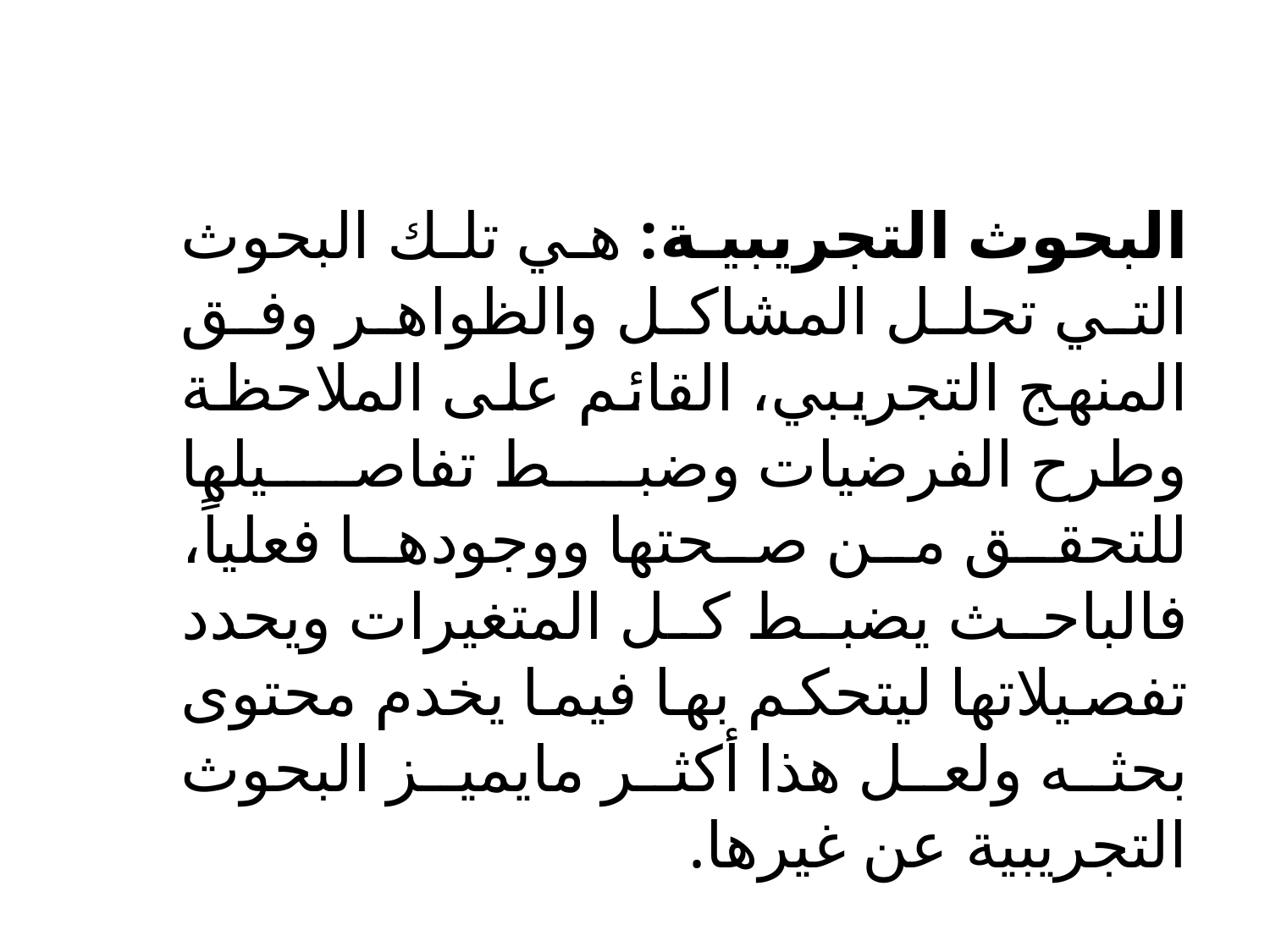

البحوث التجريبية: هي تلك البحوث التي تحلل المشاكل والظواهر وفق المنهج التجريبي، القائم على الملاحظة وطرح الفرضيات وضبط تفاصيلها للتحقق من صحتها ووجودها فعلياً، فالباحث يضبط كل المتغيرات ويحدد تفصيلاتها ليتحكم بها فيما يخدم محتوى بحثه ولعل هذا أكثر مايميز البحوث التجريبية عن غيرها.